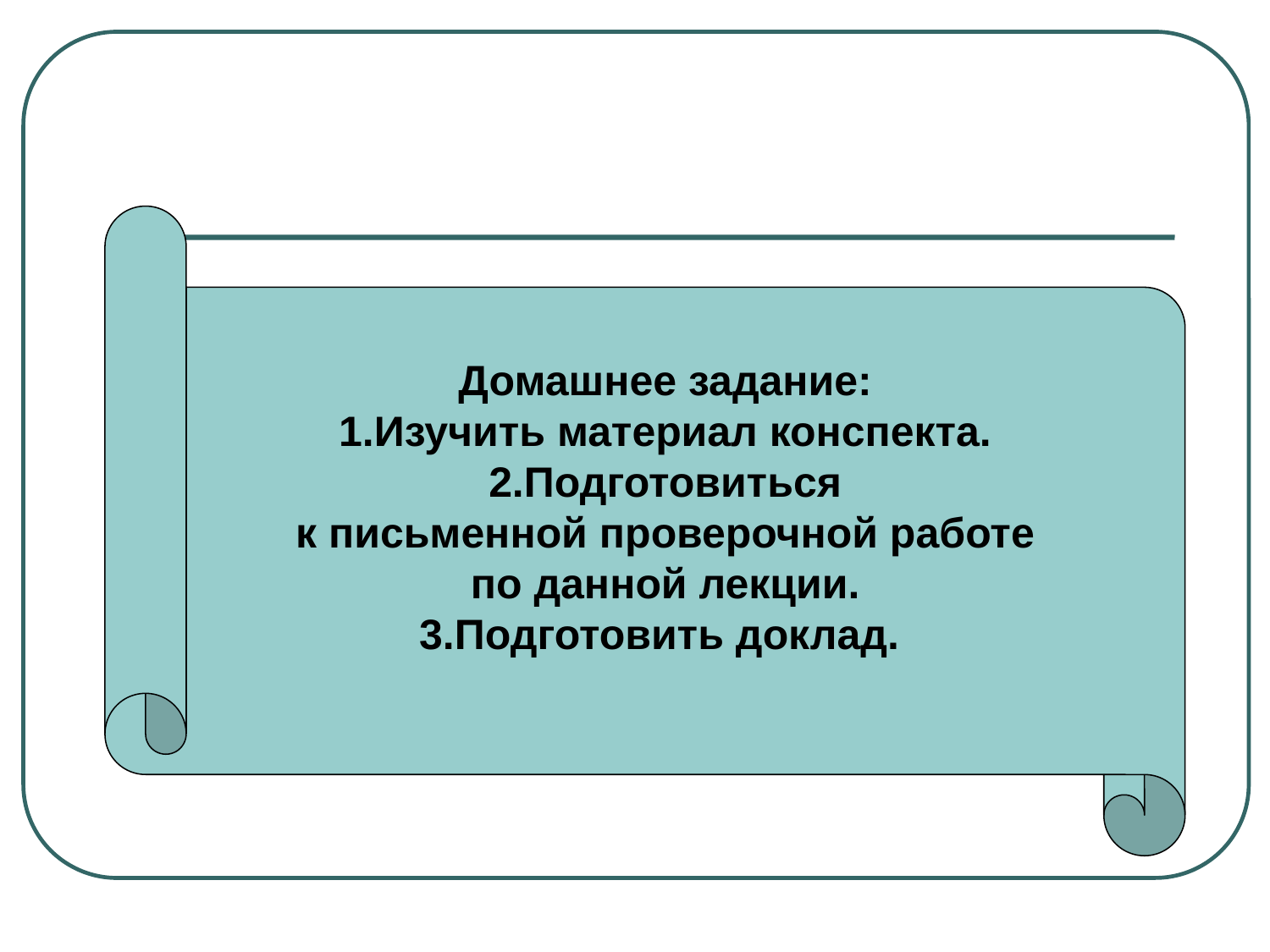

Домашнее задание:
1.Изучить материал конспекта.
2.Подготовиться
 к письменной проверочной работе
по данной лекции.
3.Подготовить доклад.